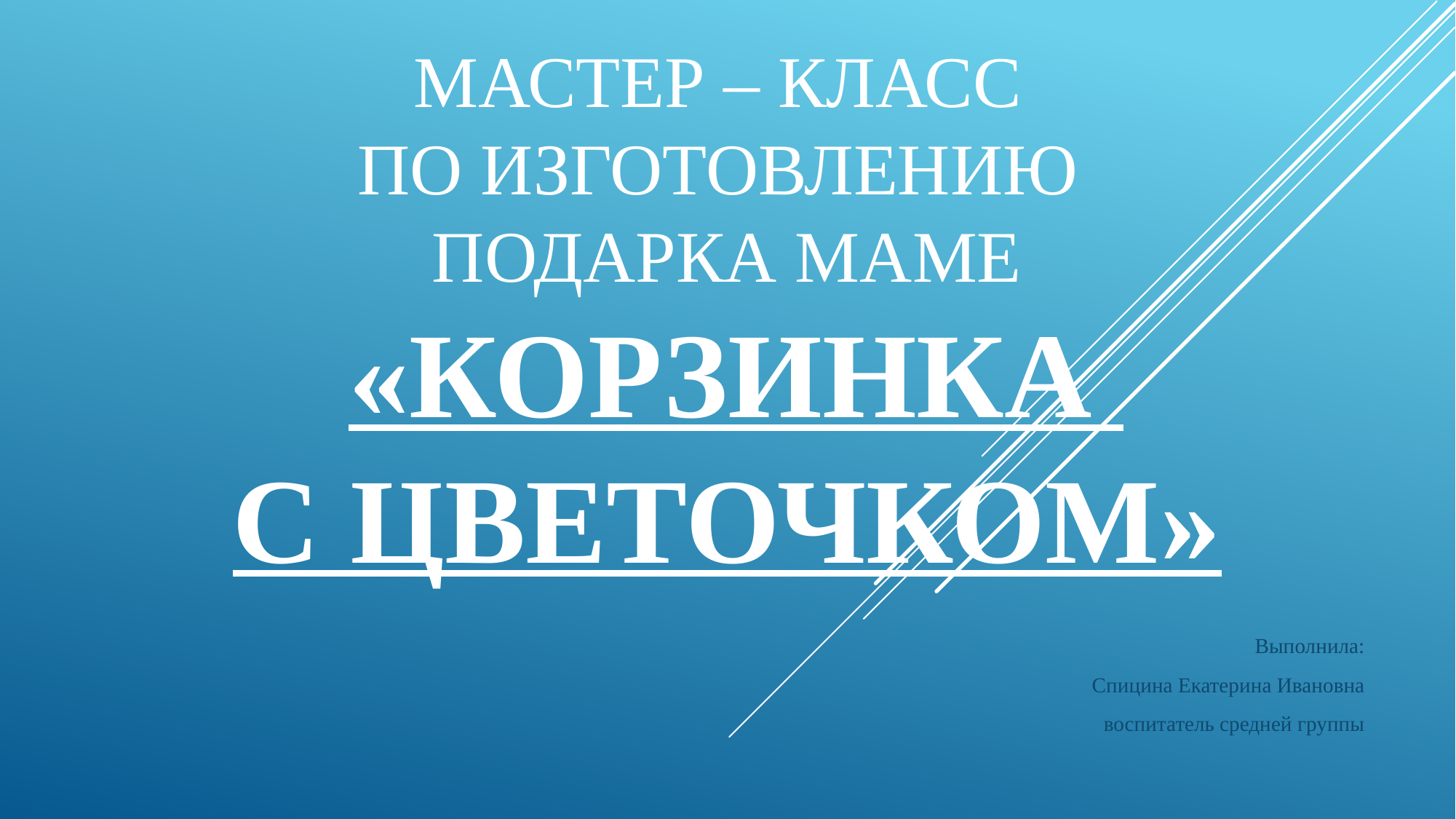

# МАСТЕР – КЛАСС ПО ИЗГОТОВЛЕНИЮ ПОДАРКА МАМЕ «КОРЗИНКА С ЦВЕТОЧКОМ»
Выполнила:
 Спицина Екатерина Ивановна
воспитатель средней группы